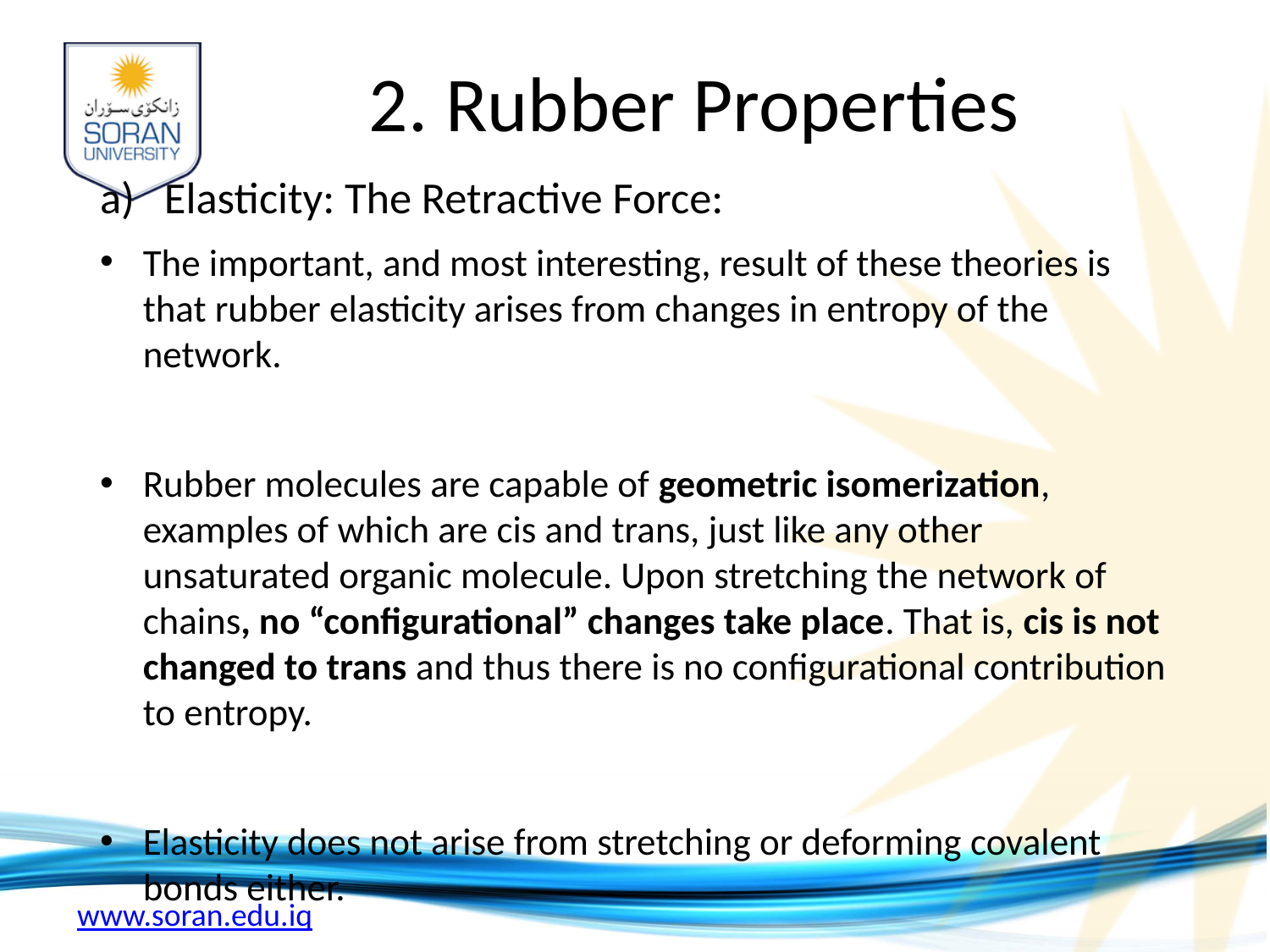

# 2. Rubber Properties
Elasticity: The Retractive Force:
The important, and most interesting, result of these theories is that rubber elasticity arises from changes in entropy of the network.

Rubber molecules are capable of geometric isomerization, examples of which are cis and trans, just like any other unsaturated organic molecule. Upon stretching the network of chains, no “configurational” changes take place. That is, cis is not changed to trans and thus there is no configurational contribution to entropy.

Elasticity does not arise from stretching or deforming covalent bonds either.